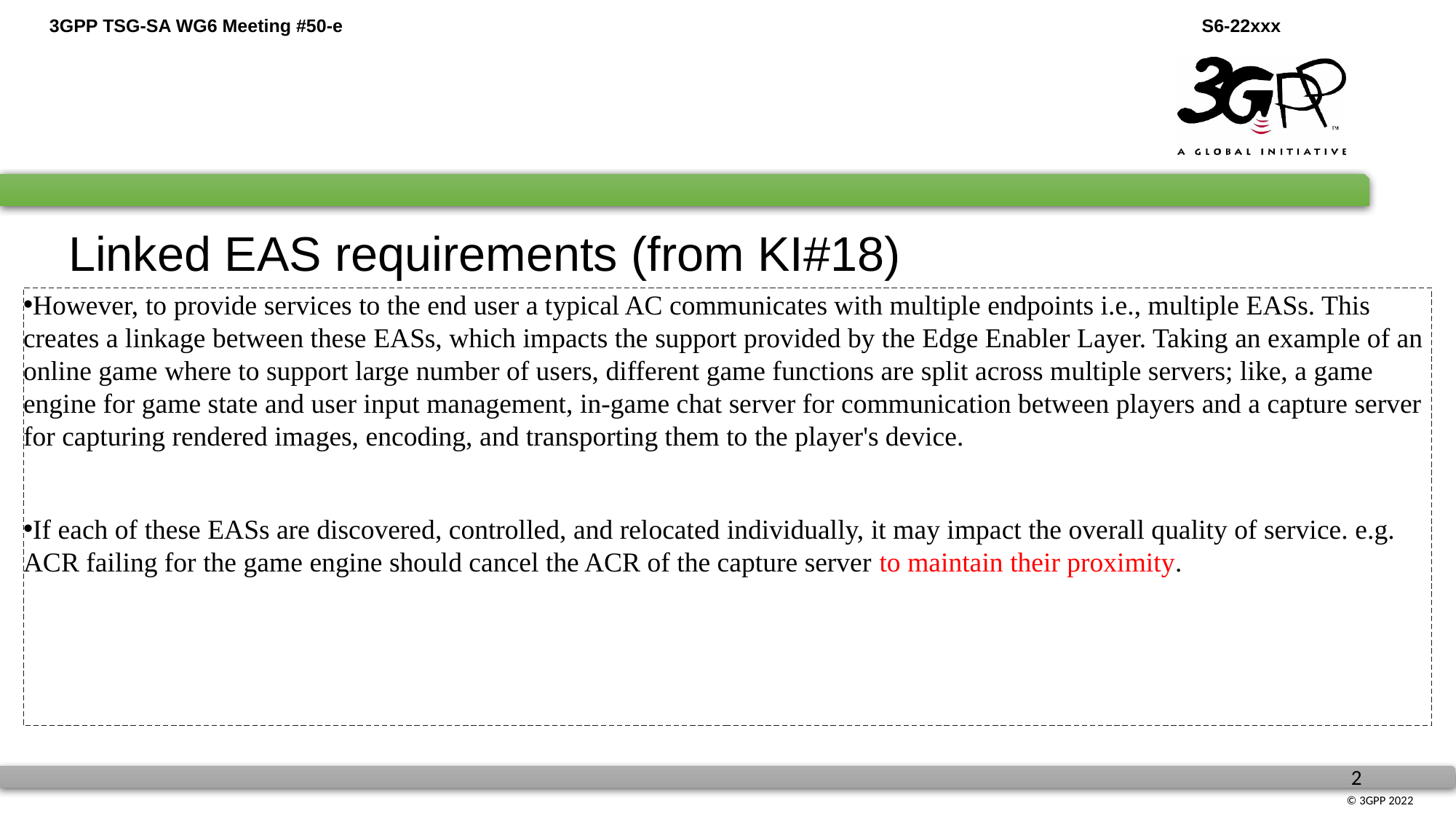

Linked EAS requirements (from KI#18)
However, to provide services to the end user a typical AC communicates with multiple endpoints i.e., multiple EASs. This creates a linkage between these EASs, which impacts the support provided by the Edge Enabler Layer. Taking an example of an online game where to support large number of users, different game functions are split across multiple servers; like, a game engine for game state and user input management, in-game chat server for communication between players and a capture server for capturing rendered images, encoding, and transporting them to the player's device.

If each of these EASs are discovered, controlled, and relocated individually, it may impact the overall quality of service. e.g. ACR failing for the game engine should cancel the ACR of the capture server to maintain their proximity.